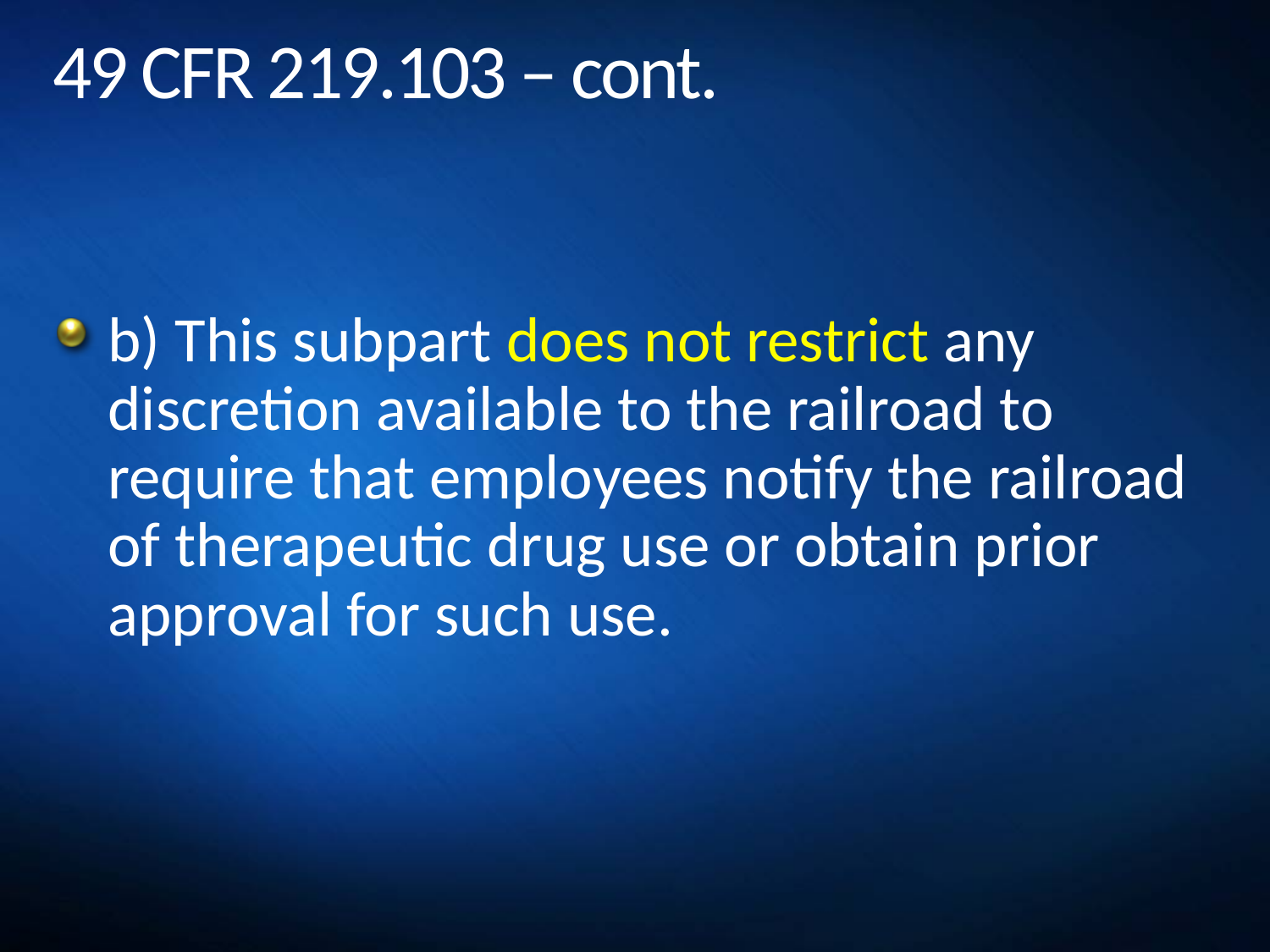

# 49 CFR 219.103 – cont.
b) This subpart does not restrict any discretion available to the railroad to require that employees notify the railroad of therapeutic drug use or obtain prior approval for such use.